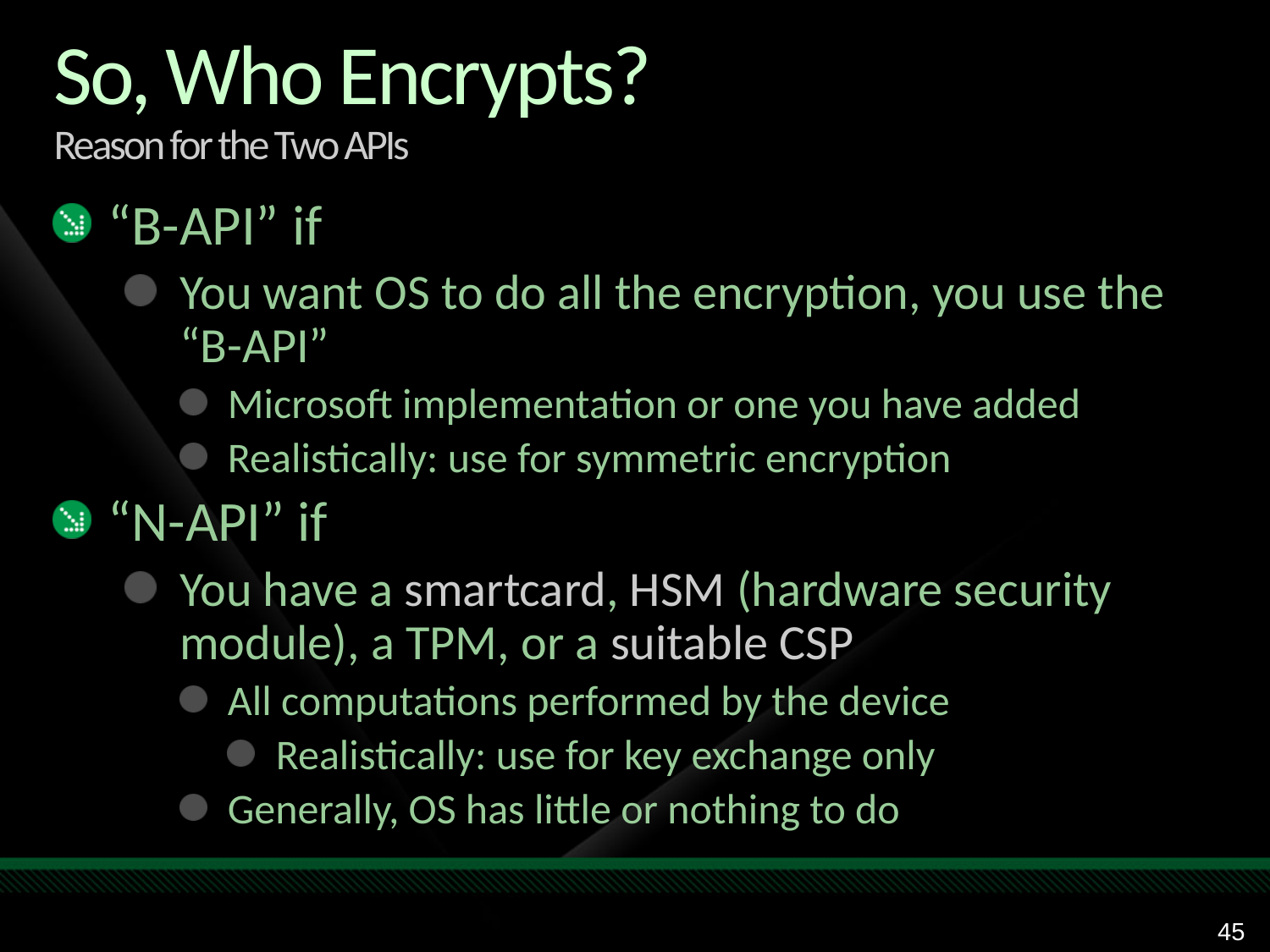

# So, Who Encrypts? Reason for the Two APIs
“B-API” if
You want OS to do all the encryption, you use the “B-API”
Microsoft implementation or one you have added
Realistically: use for symmetric encryption
“N-API” if
You have a smartcard, HSM (hardware security module), a TPM, or a suitable CSP
All computations performed by the device
Realistically: use for key exchange only
Generally, OS has little or nothing to do